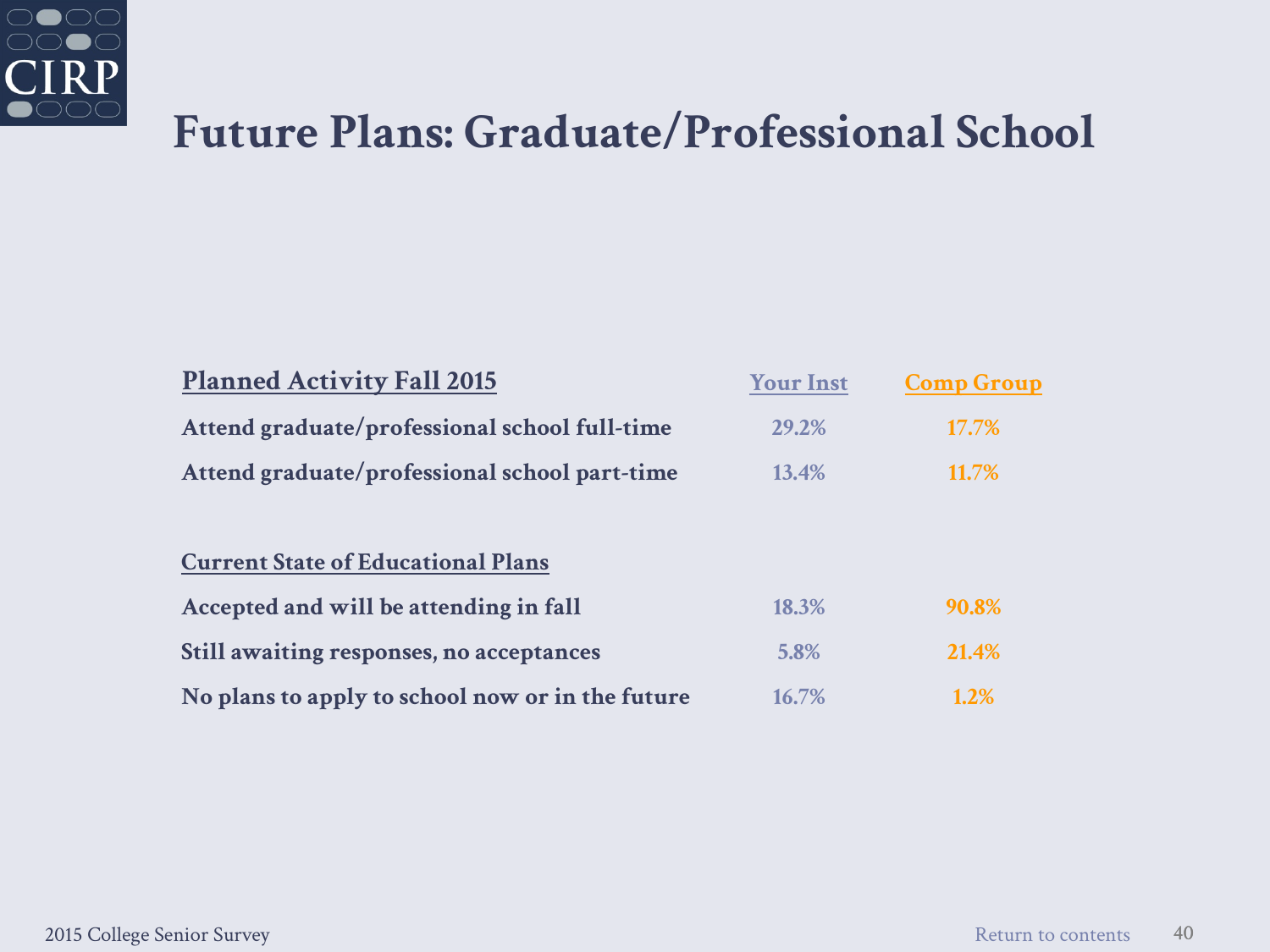

Future Plans: Graduate/Professional School
| Planned Activity Fall 2015 | Your Inst | Comp Group |
| --- | --- | --- |
| Attend graduate/professional school full-time | 29.2% | 17.7% |
| Attend graduate/professional school part-time | 13.4% | 11.7% |
|  |  |  |
| Current State of Educational Plans |  |  |
| Accepted and will be attending in fall | 18.3% | 90.8% |
| Still awaiting responses, no acceptances | 5.8% | 21.4% |
| No plans to apply to school now or in the future | 16.7% | 1.2% |
2015 College Senior Survey
40
40